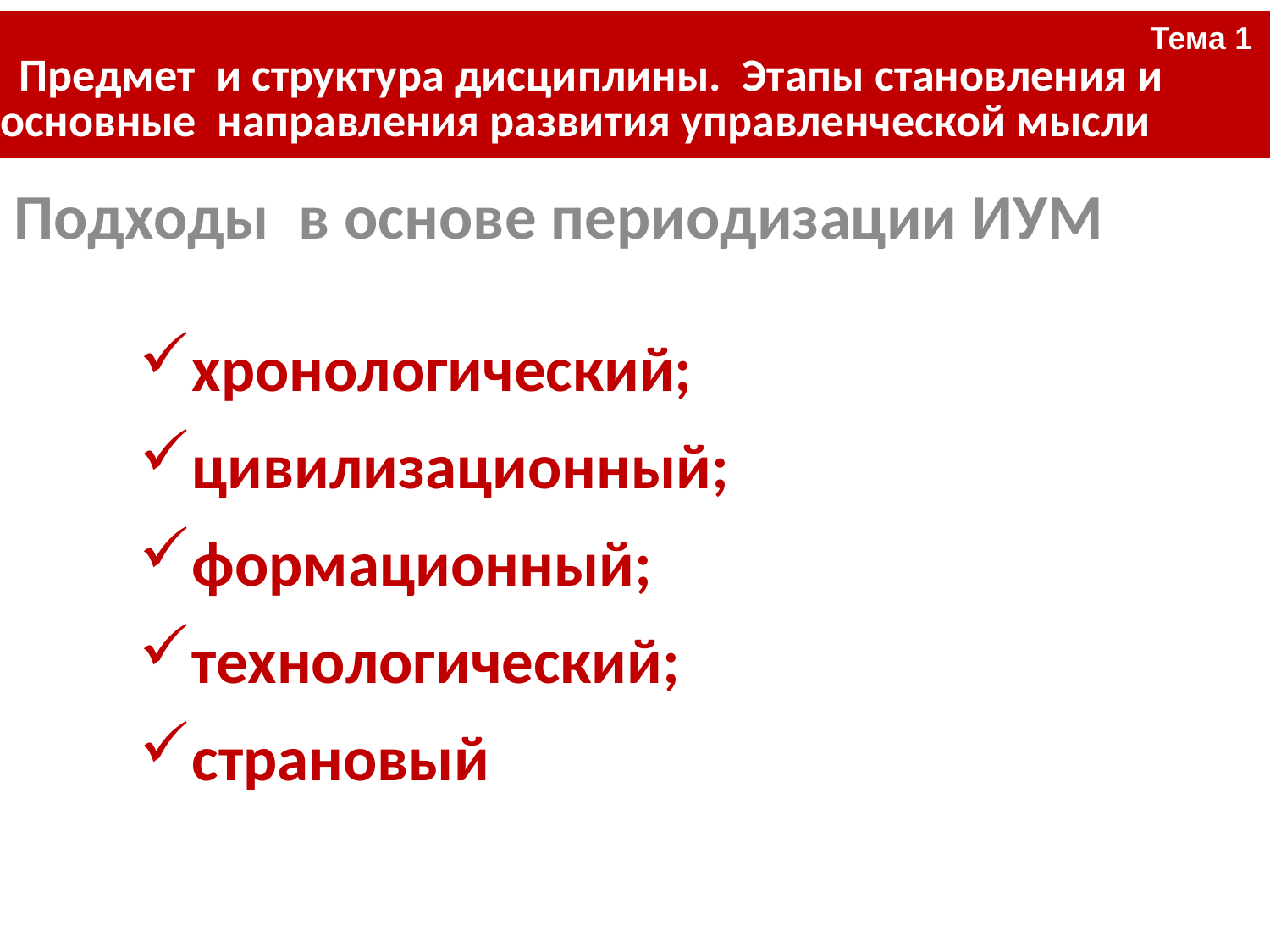

| Тема 1 Предмет и структура дисциплины. Этапы становления и основные направления развития управленческой мысли |
| --- |
#
Подходы  в основе периодизации ИУМ

хронологический;
цивилизационный;
формационный;
технологический;
страновый